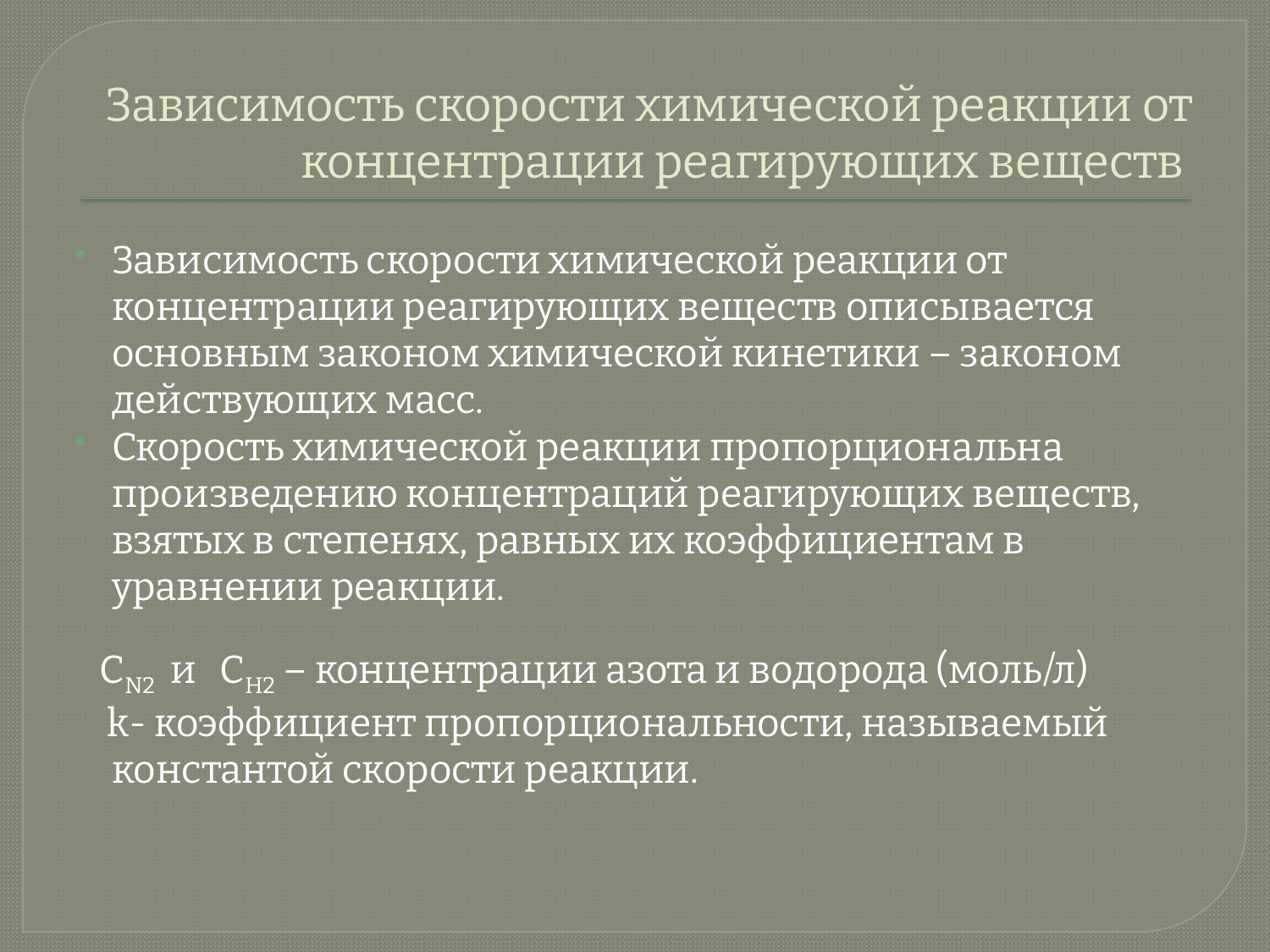

# Зависимость скорости химической реакции от концентрации реагирующих веществ
Зависимость скорости химической реакции от концентрации реагирующих веществ описывается основным законом химической кинетики – законом действующих масс.
Скорость химической реакции пропорциональна произведению концентраций реагирующих веществ, взятых в степенях, равных их коэффициентам в уравнении реакции.

   CN2  и   CH2 – концентрации азота и водорода (моль/л)
    k- коэффициент пропорциональности, называемый константой скорости реакции.